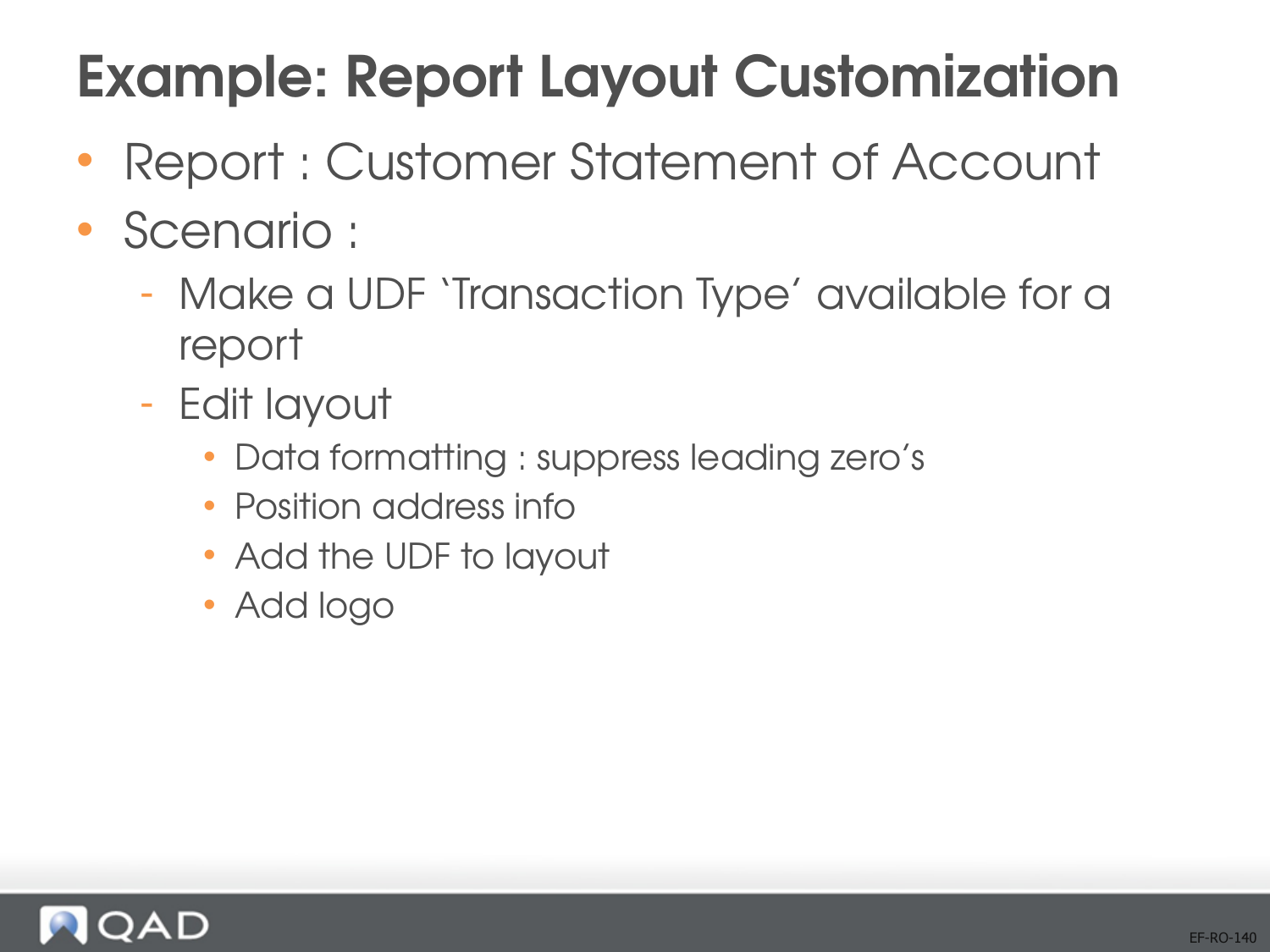

# Example: Report Layout Customization
Report : Customer Statement of Account
Scenario :
Make a UDF ‘Transaction Type’ available for a report
Edit layout
Data formatting : suppress leading zero’s
Position address info
Add the UDF to layout
Add logo

EF-RO-140